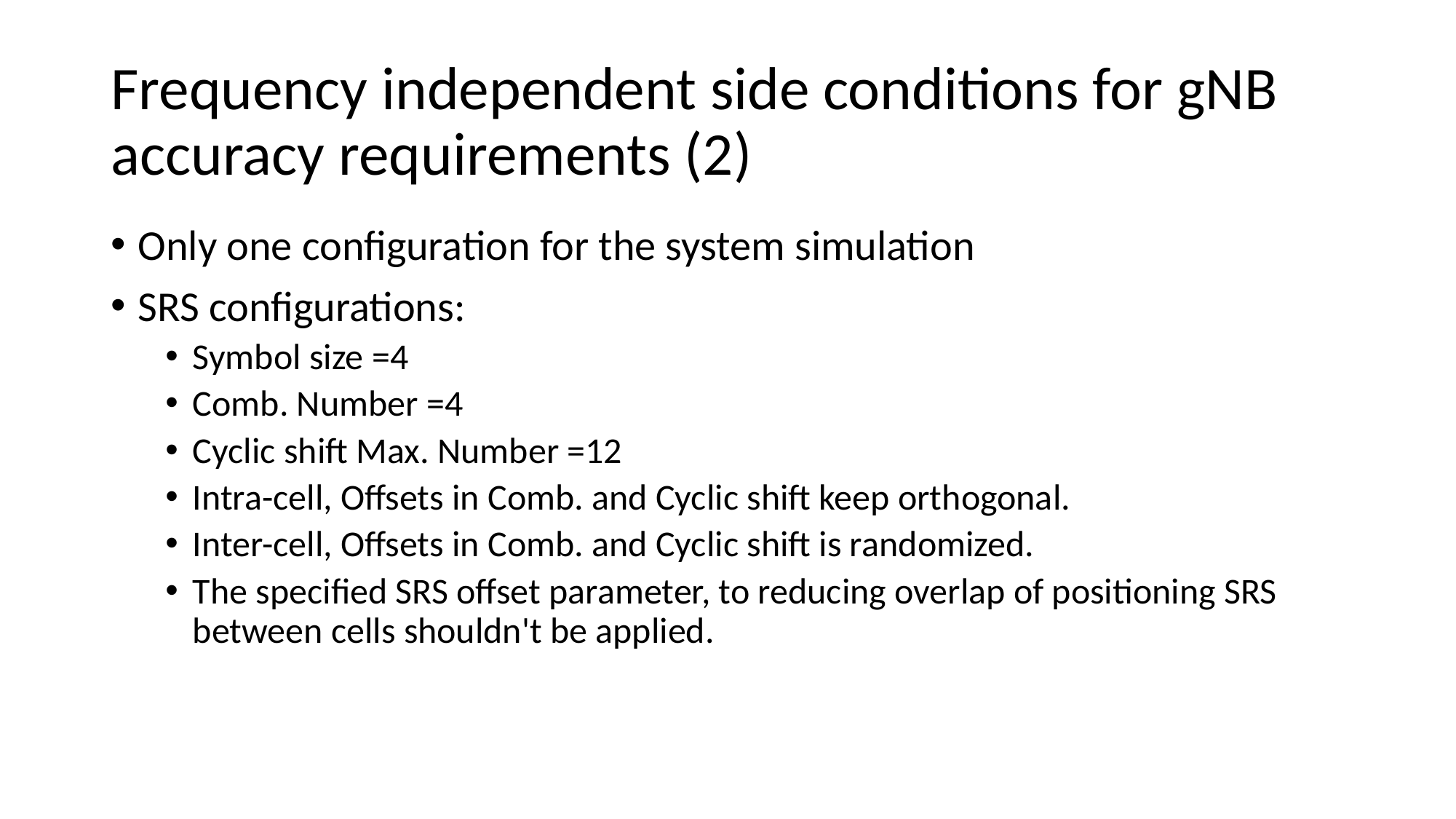

# Frequency independent side conditions for gNB accuracy requirements (2)
Only one configuration for the system simulation
SRS configurations:
Symbol size =4
Comb. Number =4
Cyclic shift Max. Number =12
Intra-cell, Offsets in Comb. and Cyclic shift keep orthogonal.
Inter-cell, Offsets in Comb. and Cyclic shift is randomized.
The specified SRS offset parameter, to reducing overlap of positioning SRS between cells shouldn't be applied.